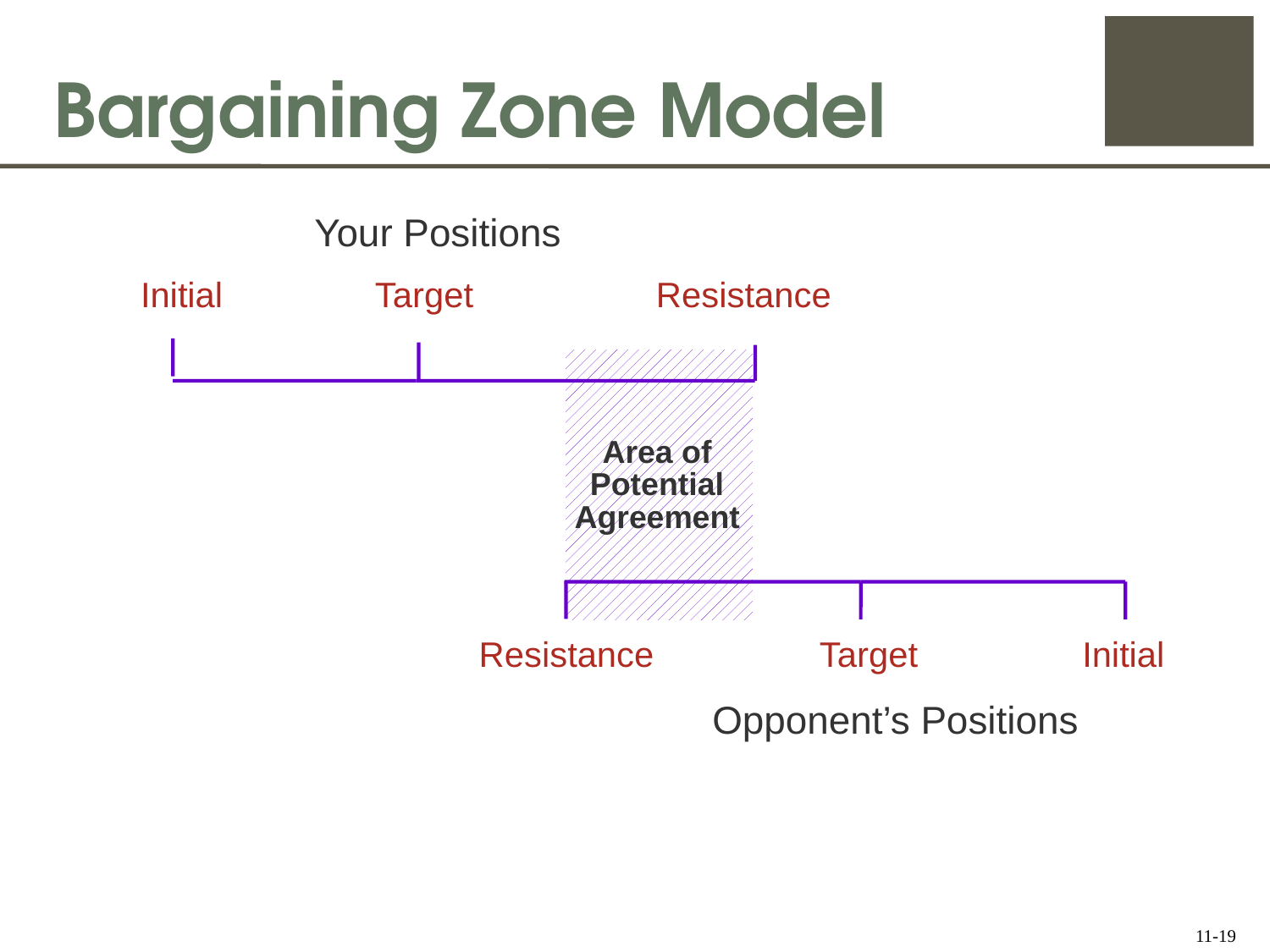

# Bargaining Zone Model
Your Positions
Initial

Target

Resistance

Area of
Potential
Agreement

Resistance

Target

Initial
Opponent’s Positions